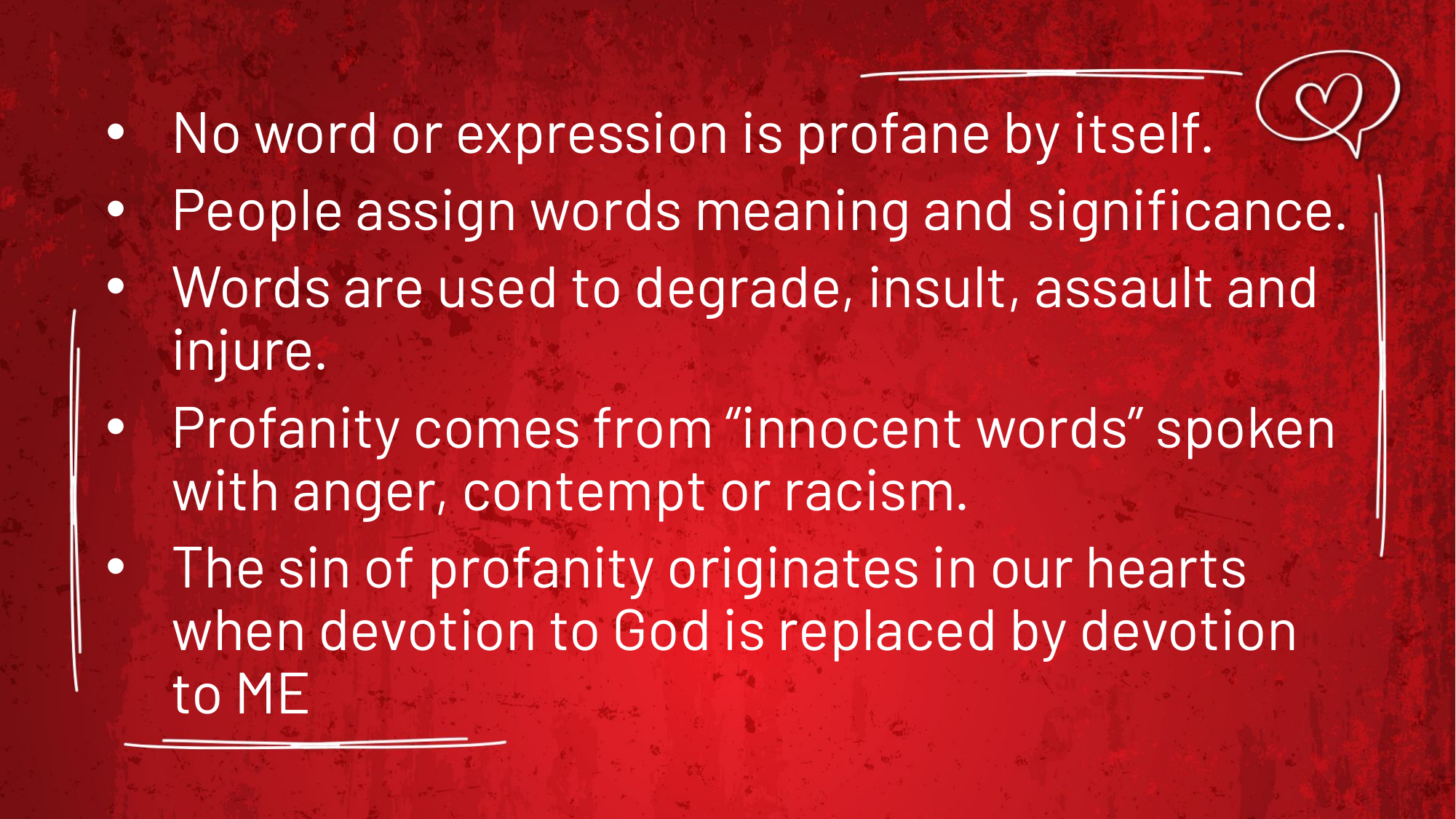

No word or expression is profane by itself.
People assign words meaning and significance.
Words are used to degrade, insult, assault and injure.
Profanity comes from “innocent words” spoken with anger, contempt or racism.
The sin of profanity originates in our hearts when devotion to God is replaced by devotion to ME